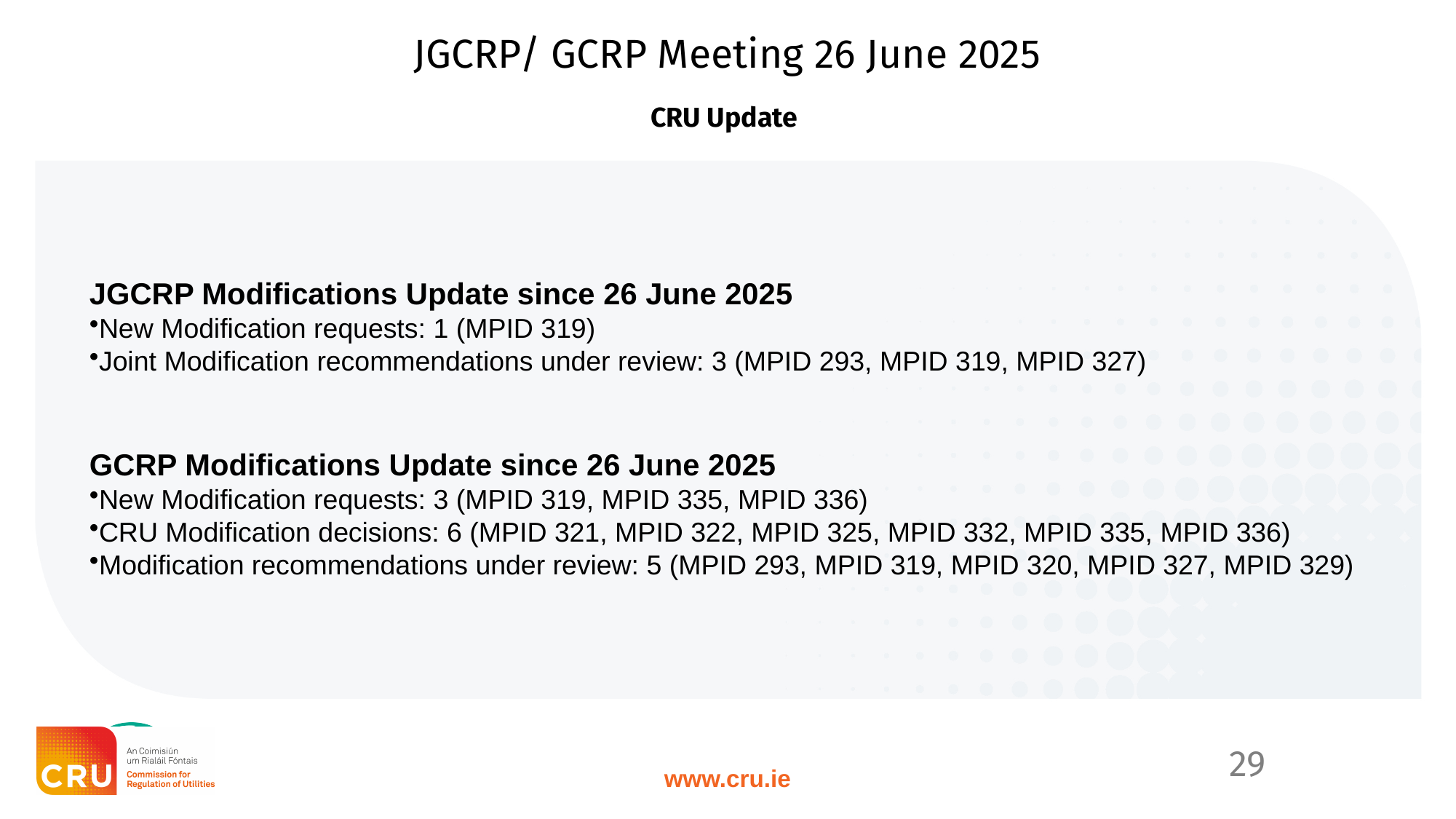

# JGCRP/ GCRP Meeting 26 June 2025
CRU Update
JGCRP Modifications Update since 26 June 2025
New Modification requests: 1 (MPID 319)
Joint Modification recommendations under review: 3 (MPID 293, MPID 319, MPID 327)

GCRP Modifications Update since 26 June 2025
New Modification requests: 3 (MPID 319, MPID 335, MPID 336)
CRU Modification decisions: 6 (MPID 321, MPID 322, MPID 325, MPID 332, MPID 335, MPID 336)
Modification recommendations under review: 5 (MPID 293, MPID 319, MPID 320, MPID 327, MPID 329)
29